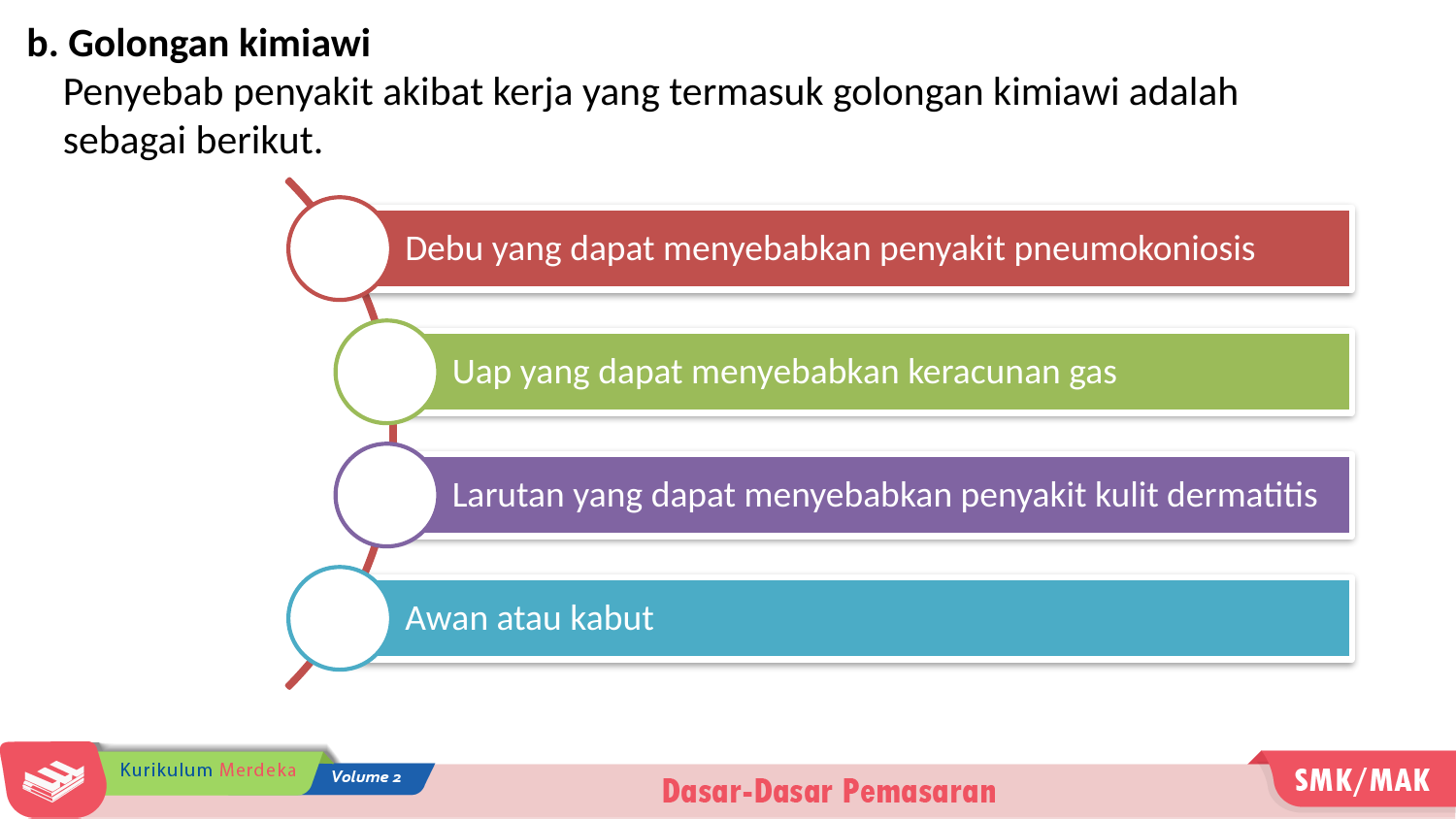

b. Golongan kimiawi
Penyebab penyakit akibat kerja yang termasuk golongan kimiawi adalah sebagai berikut.
Debu yang dapat menyebabkan penyakit pneumokoniosis
Uap yang dapat menyebabkan keracunan gas
Larutan yang dapat menyebabkan penyakit kulit dermatitis
Awan atau kabut